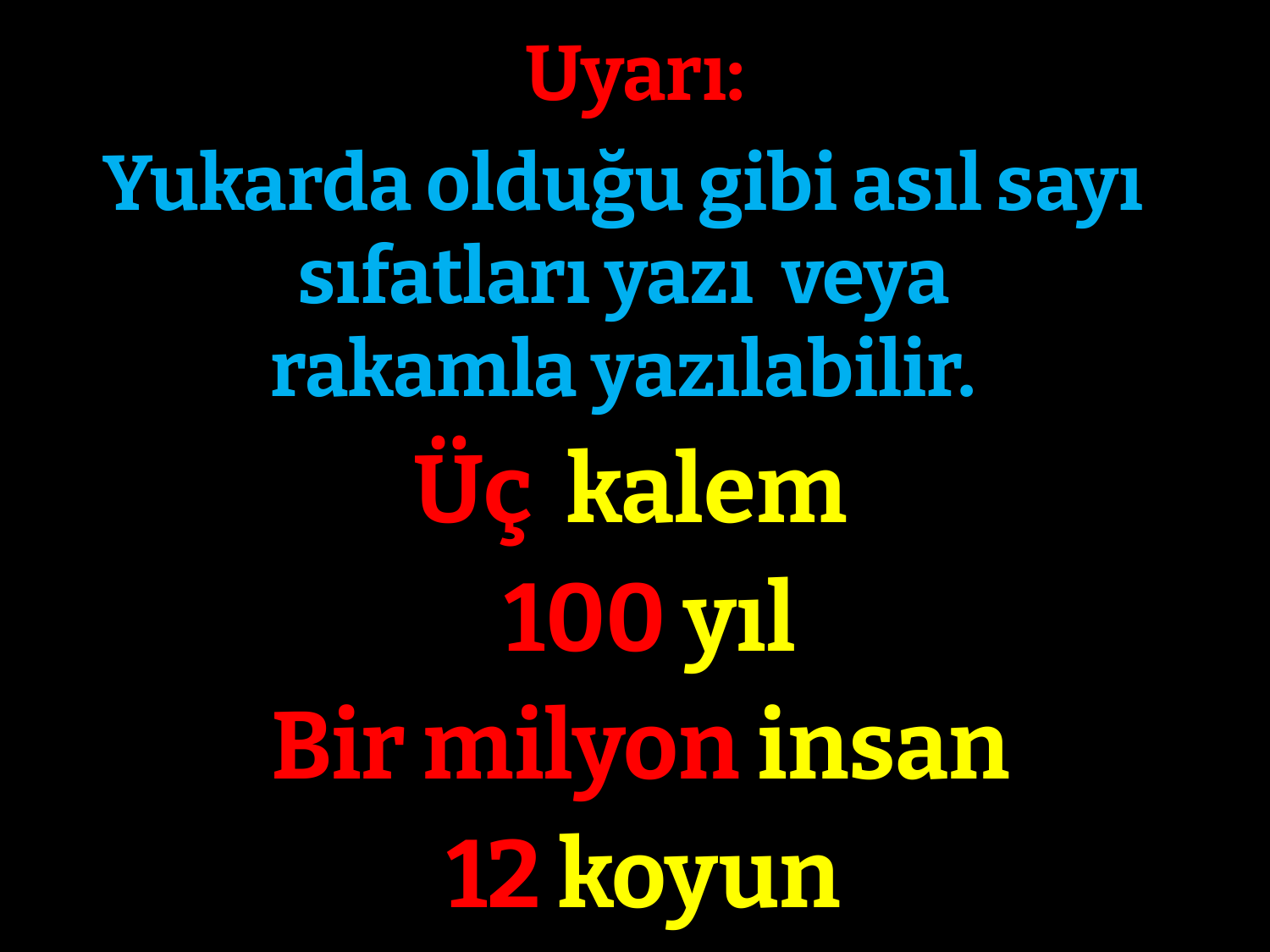

Uyarı:
Yukarda olduğu gibi asıl sayı  sıfatları yazı  veya
rakamla yazılabilir.
#
Üç  kalem
100 yıl
Bir milyon insan
12 koyun